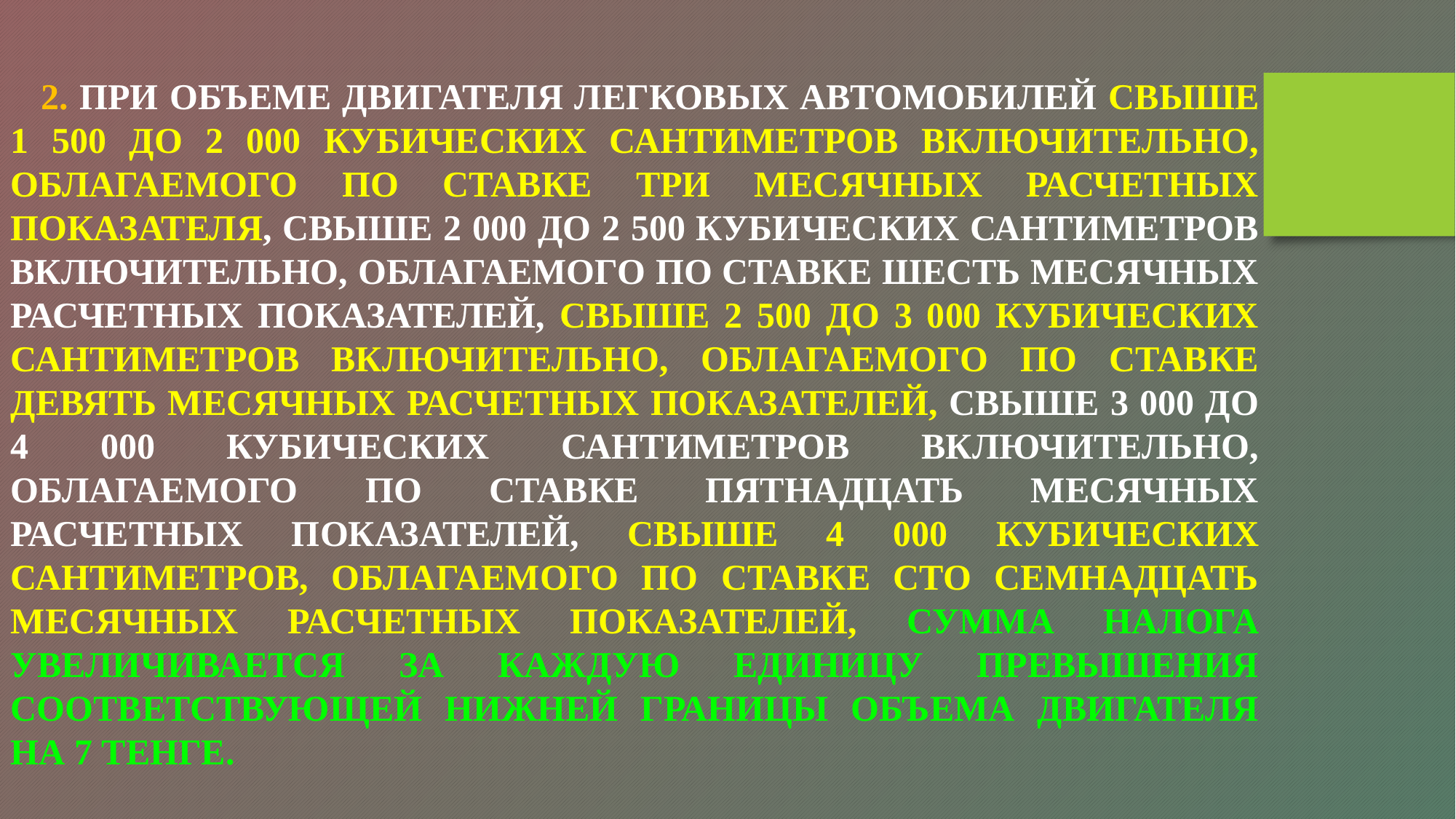

2. ПРИ ОБЪЕМЕ ДВИГАТЕЛЯ ЛЕГКОВЫХ АВТОМОБИЛЕЙ СВЫШЕ 1 500 ДО 2 000 КУБИЧЕСКИХ САНТИМЕТРОВ ВКЛЮЧИТЕЛЬНО, ОБЛАГАЕМОГО ПО СТАВКЕ ТРИ МЕСЯЧНЫХ РАСЧЕТНЫХ ПОКАЗАТЕЛЯ, СВЫШЕ 2 000 ДО 2 500 КУБИЧЕСКИХ САНТИМЕТРОВ ВКЛЮЧИТЕЛЬНО, ОБЛАГАЕМОГО ПО СТАВКЕ ШЕСТЬ МЕСЯЧНЫХ РАСЧЕТНЫХ ПОКАЗАТЕЛЕЙ, СВЫШЕ 2 500 ДО 3 000 КУБИЧЕСКИХ САНТИМЕТРОВ ВКЛЮЧИТЕЛЬНО, ОБЛАГАЕМОГО ПО СТАВКЕ ДЕВЯТЬ МЕСЯЧНЫХ РАСЧЕТНЫХ ПОКАЗАТЕЛЕЙ, СВЫШЕ 3 000 ДО 4 000 КУБИЧЕСКИХ САНТИМЕТРОВ ВКЛЮЧИТЕЛЬНО, ОБЛАГАЕМОГО ПО СТАВКЕ ПЯТНАДЦАТЬ МЕСЯЧНЫХ РАСЧЕТНЫХ ПОКАЗАТЕЛЕЙ, СВЫШЕ 4 000 КУБИЧЕСКИХ САНТИМЕТРОВ, ОБЛАГАЕМОГО ПО СТАВКЕ СТО СЕМНАДЦАТЬ МЕСЯЧНЫХ РАСЧЕТНЫХ ПОКАЗАТЕЛЕЙ, СУММА НАЛОГА УВЕЛИЧИВАЕТСЯ ЗА КАЖДУЮ ЕДИНИЦУ ПРЕВЫШЕНИЯ СООТВЕТСТВУЮЩЕЙ НИЖНЕЙ ГРАНИЦЫ ОБЪЕМА ДВИГАТЕЛЯ НА 7 ТЕНГЕ.